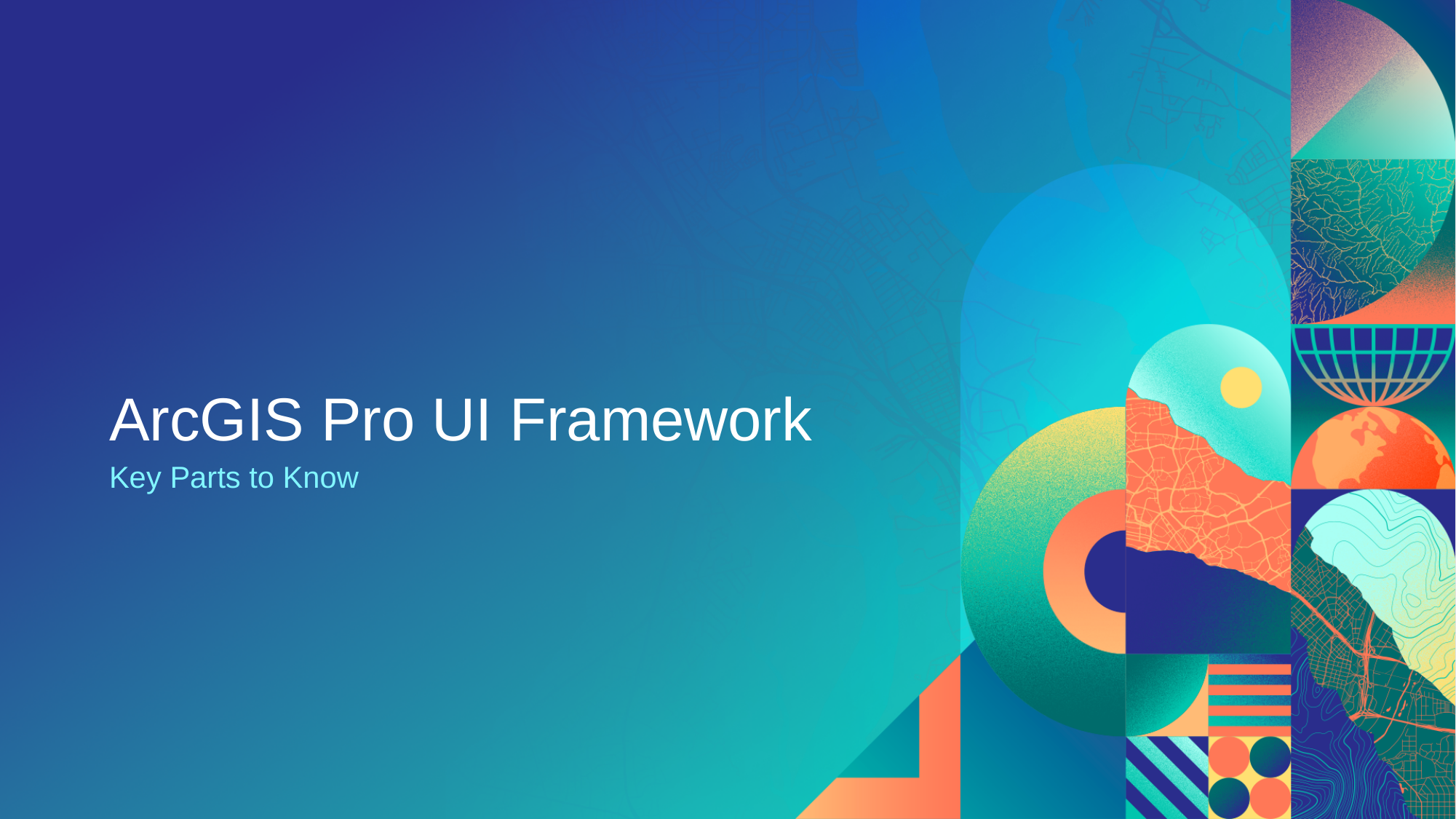

# ArcGIS Pro UI Framework
Key Parts to Know